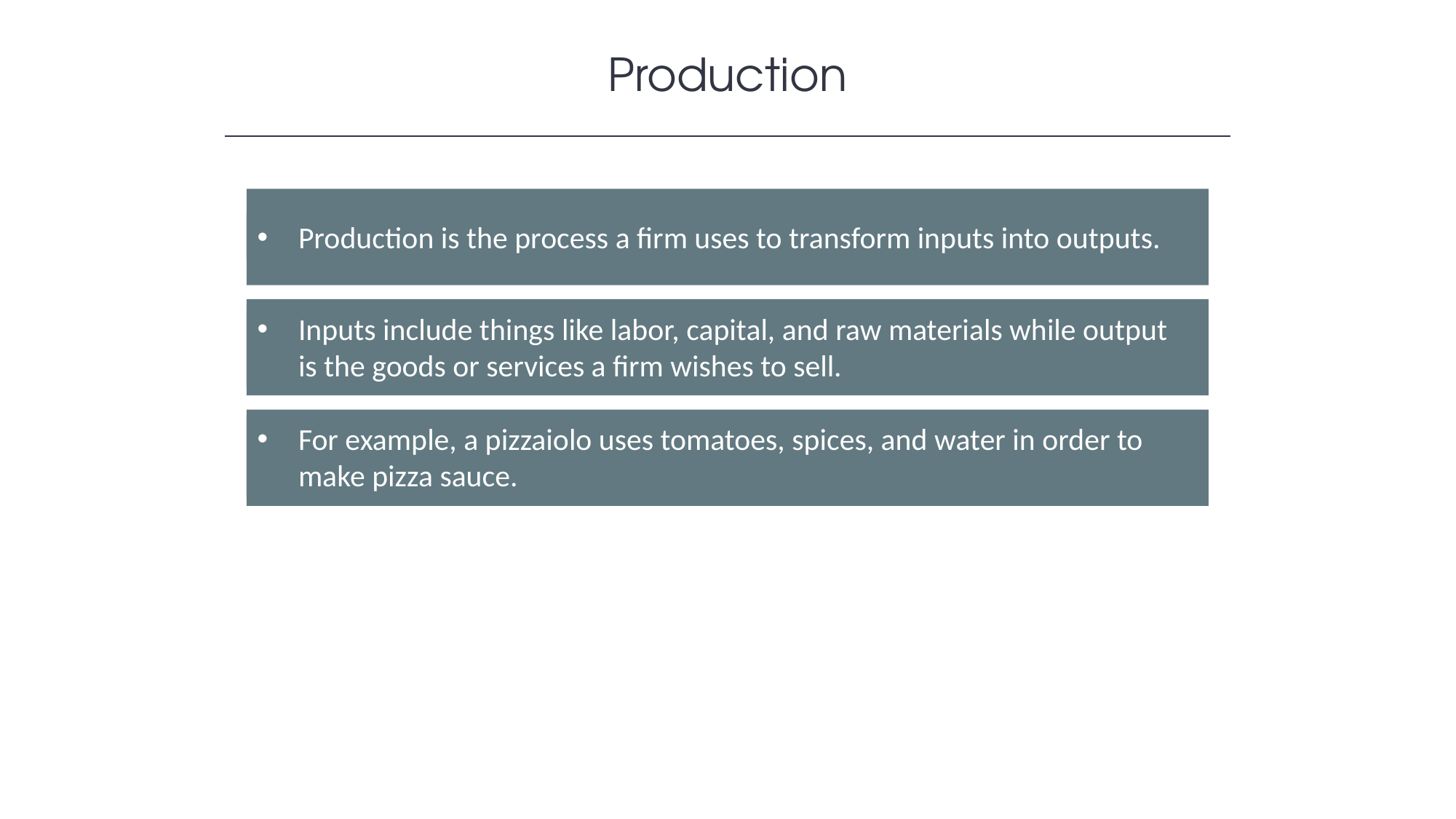

Production

Production is the process a firm uses to transform inputs into outputs.

Inputs include things like labor, capital, and raw materials while output is the goods or services a firm wishes to sell.

For example, a pizzaiolo uses tomatoes, spices, and water in order to make pizza sauce.